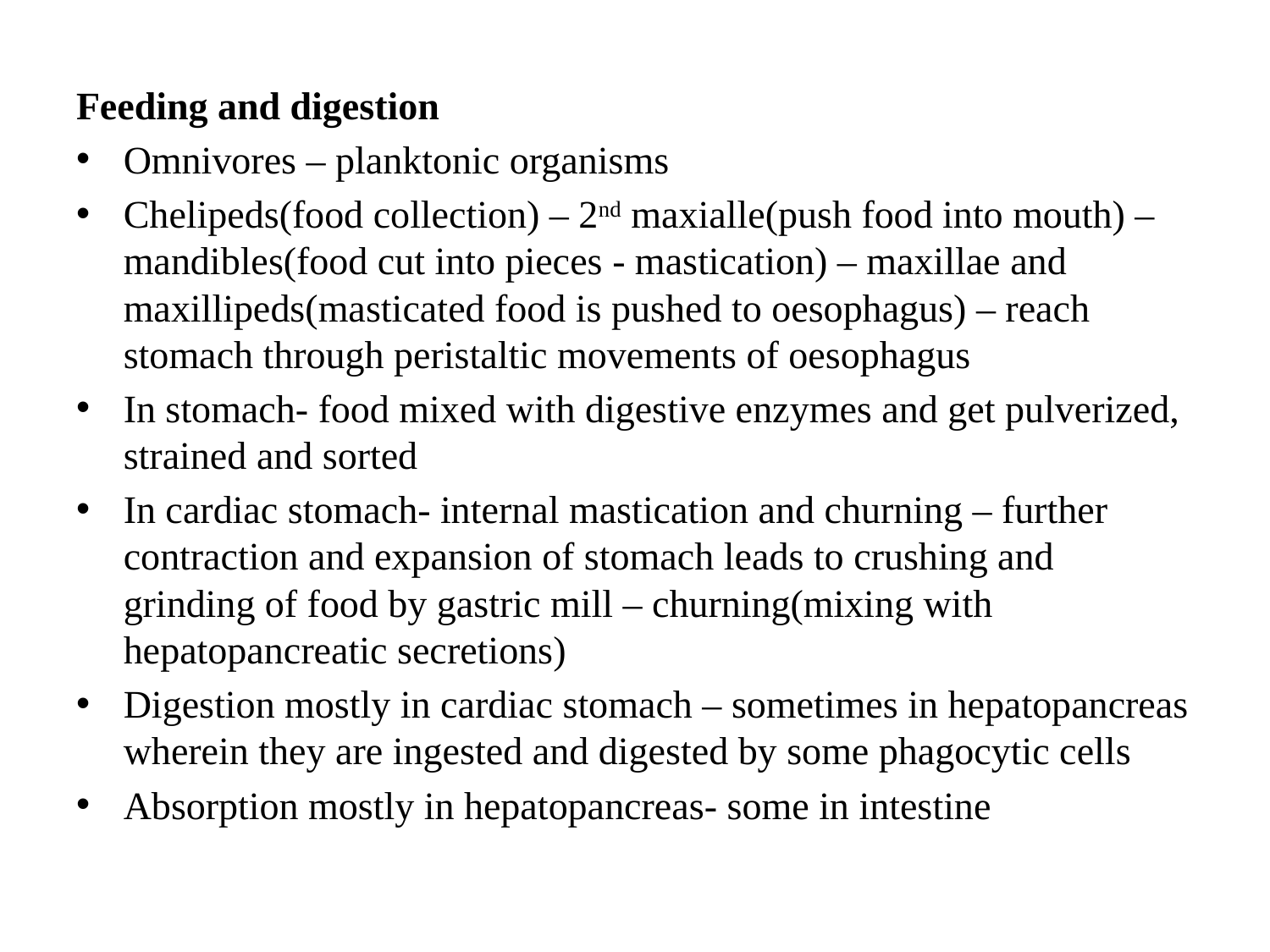

Feeding and digestion
Omnivores – planktonic organisms
Chelipeds(food collection) – 2nd maxialle(push food into mouth) – mandibles(food cut into pieces - mastication) – maxillae and maxillipeds(masticated food is pushed to oesophagus) – reach stomach through peristaltic movements of oesophagus
In stomach- food mixed with digestive enzymes and get pulverized, strained and sorted
In cardiac stomach- internal mastication and churning – further contraction and expansion of stomach leads to crushing and grinding of food by gastric mill – churning(mixing with hepatopancreatic secretions)
Digestion mostly in cardiac stomach – sometimes in hepatopancreas wherein they are ingested and digested by some phagocytic cells
Absorption mostly in hepatopancreas- some in intestine